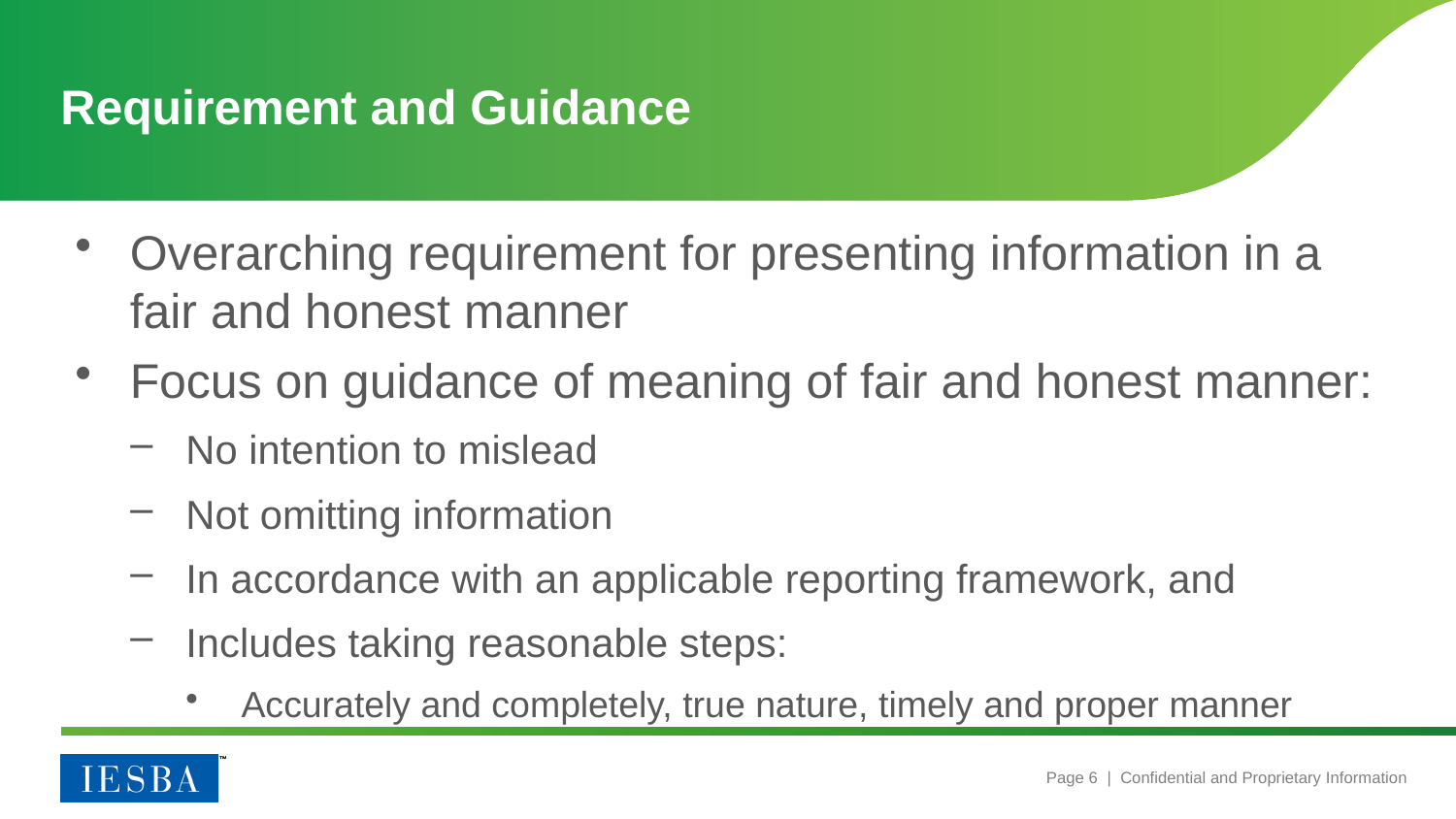

# Requirement and Guidance
Overarching requirement for presenting information in a fair and honest manner
Focus on guidance of meaning of fair and honest manner:
No intention to mislead
Not omitting information
In accordance with an applicable reporting framework, and
Includes taking reasonable steps:
Accurately and completely, true nature, timely and proper manner